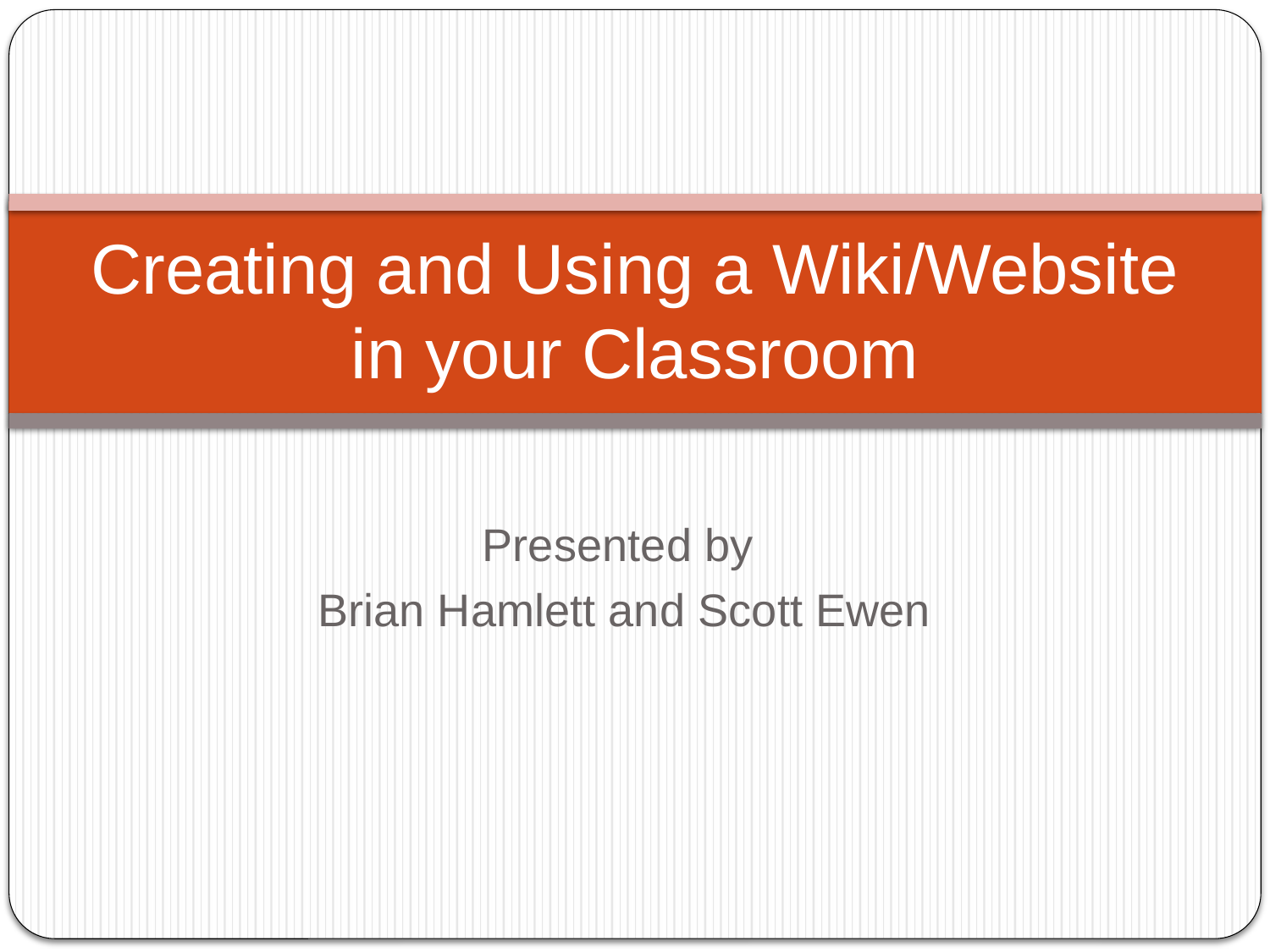

# Creating and Using a Wiki/Website in your Classroom

Presented by
Brian Hamlett and Scott Ewen